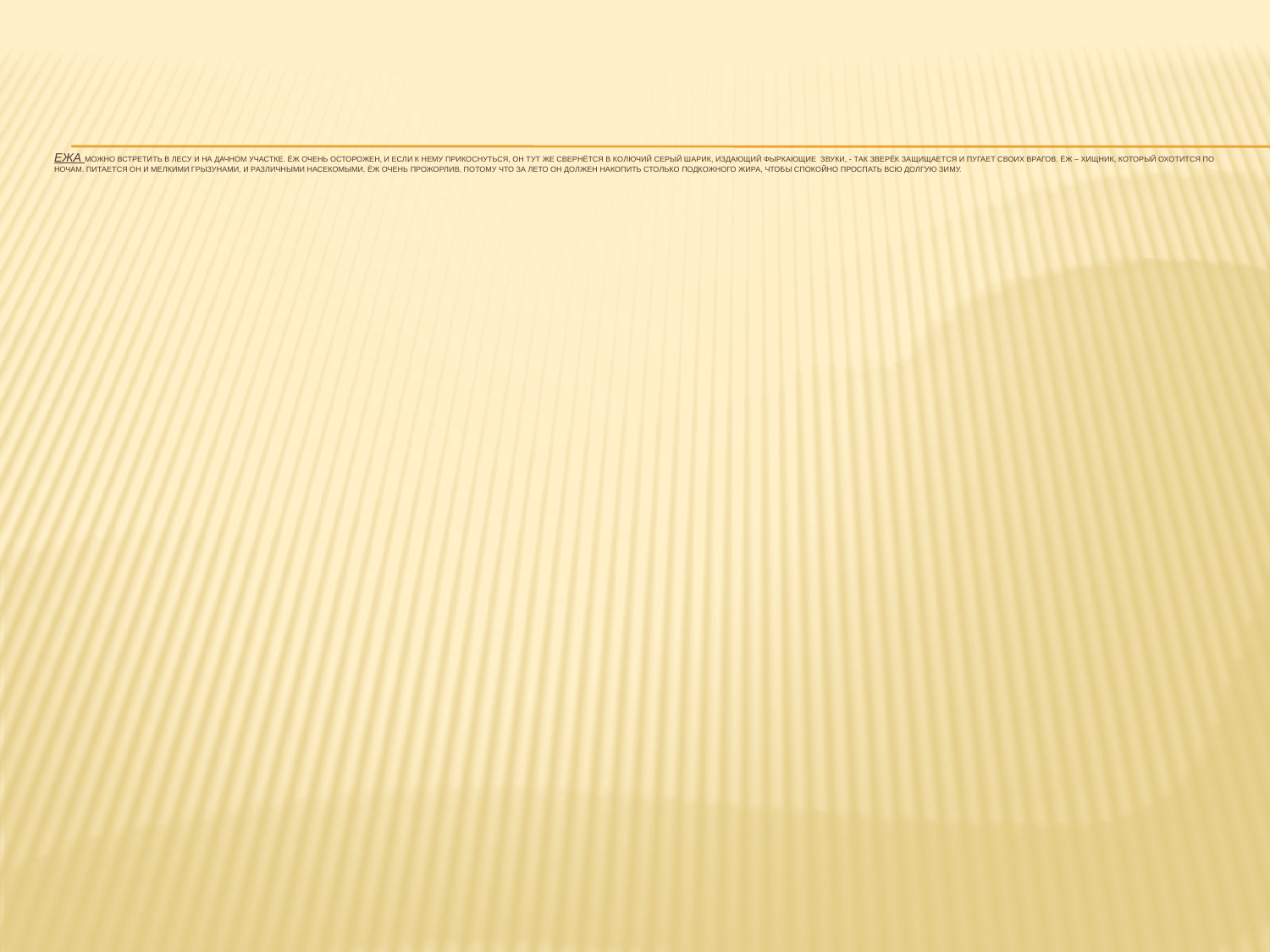

# Ежа можно встретить в лесу и на дачном участке. Ёж очень осторожен, и если к нему прикоснуться, он тут же свернётся в колючий серый шарик, издающий фыркающие  звуки, - так зверёк защищается и пугает своих врагов. Ёж – хищник, который охотится по ночам. Питается он и мелкими грызунами, и различными насекомыми. Ёж очень прожорлив, потому что за лето он должен накопить столько подкожного жира, чтобы спокойно проспать всю долгую зиму.